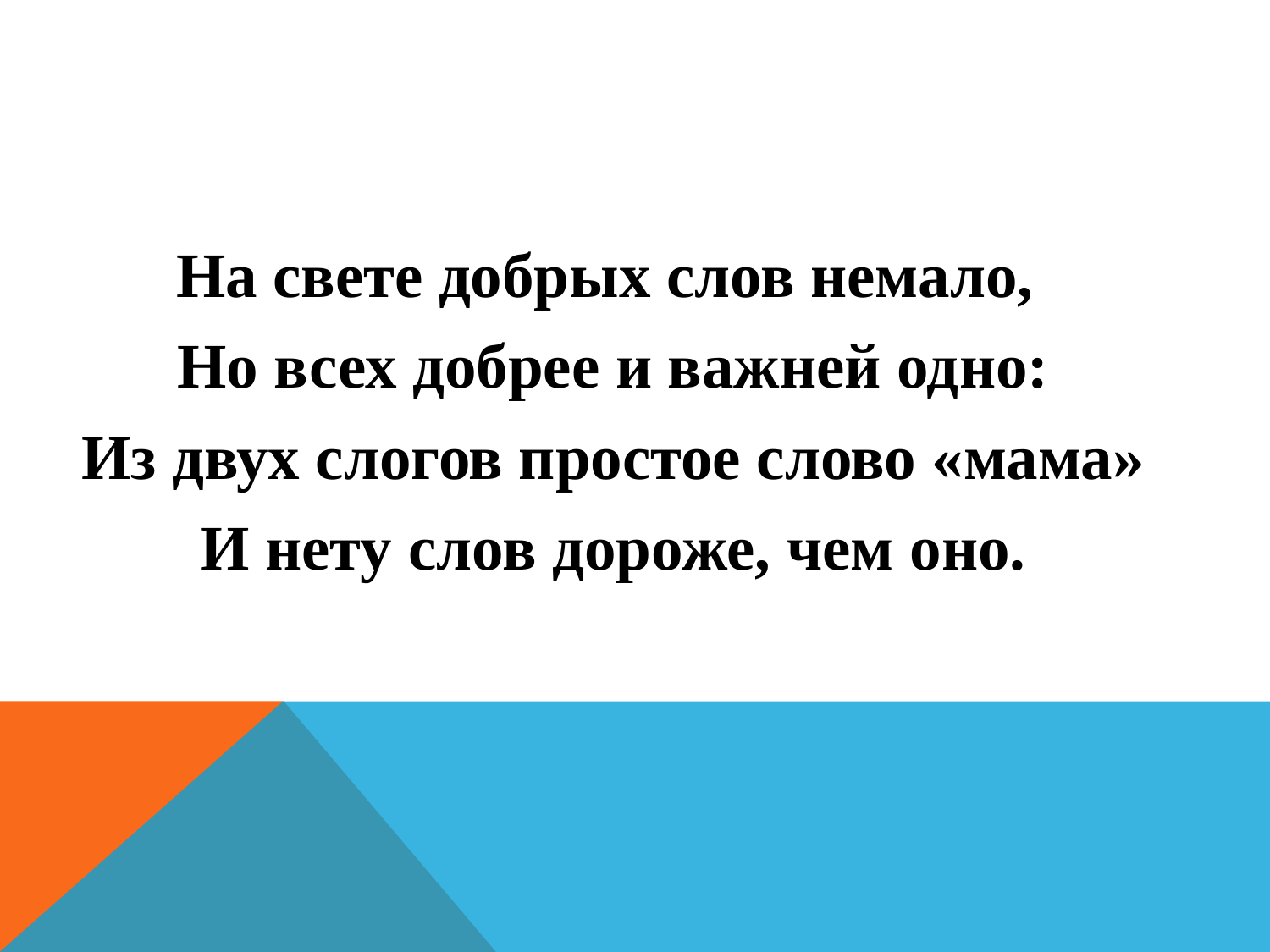

#
На свете добрых слов немало,
Но всех добрее и важней одно:
Из двух слогов простое слово «мама»
И нету слов дороже, чем оно.